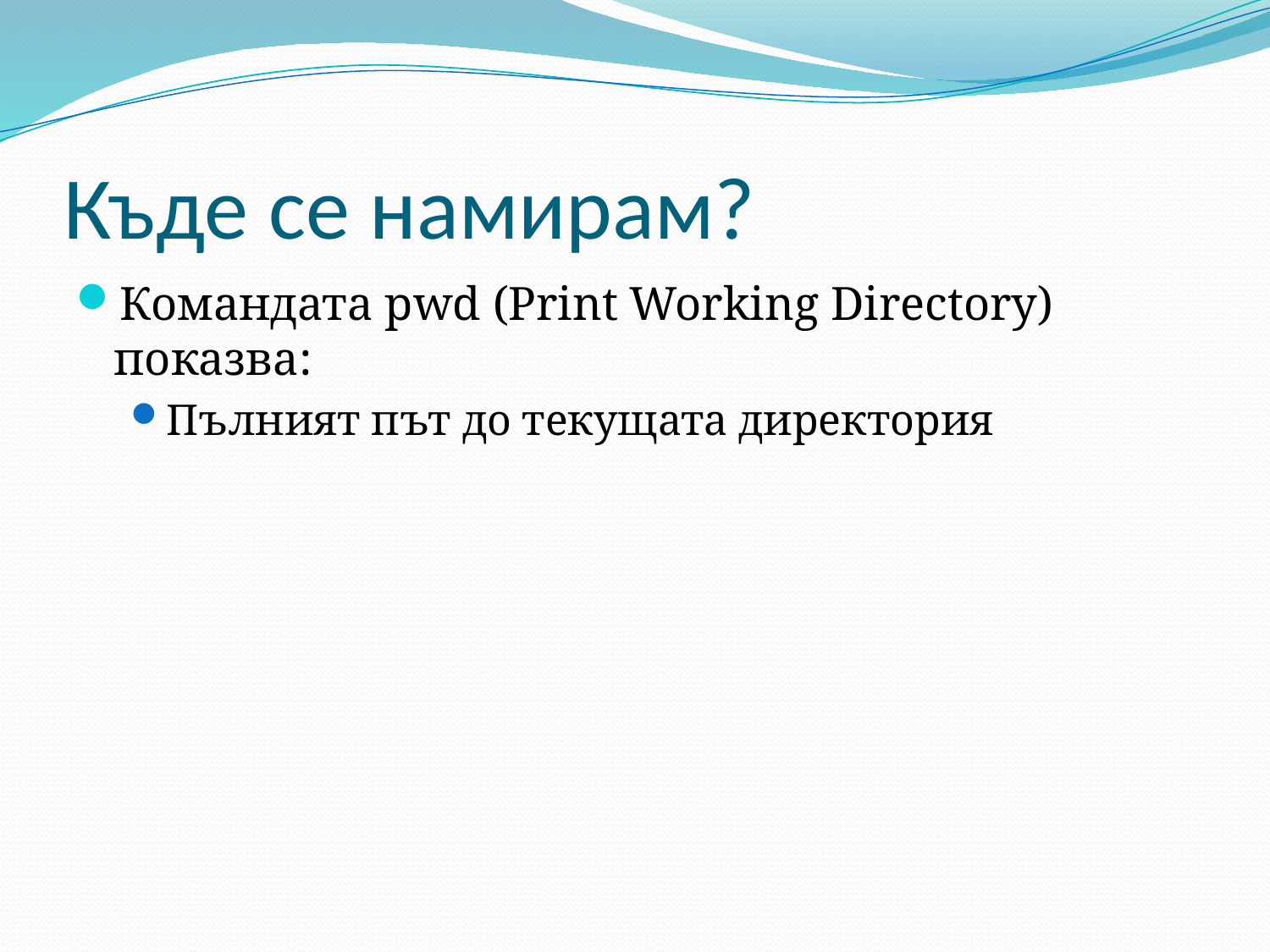

# Къде се намирам?
Командата pwd (Print Working Directory) показва:
Пълният път до текущата директория